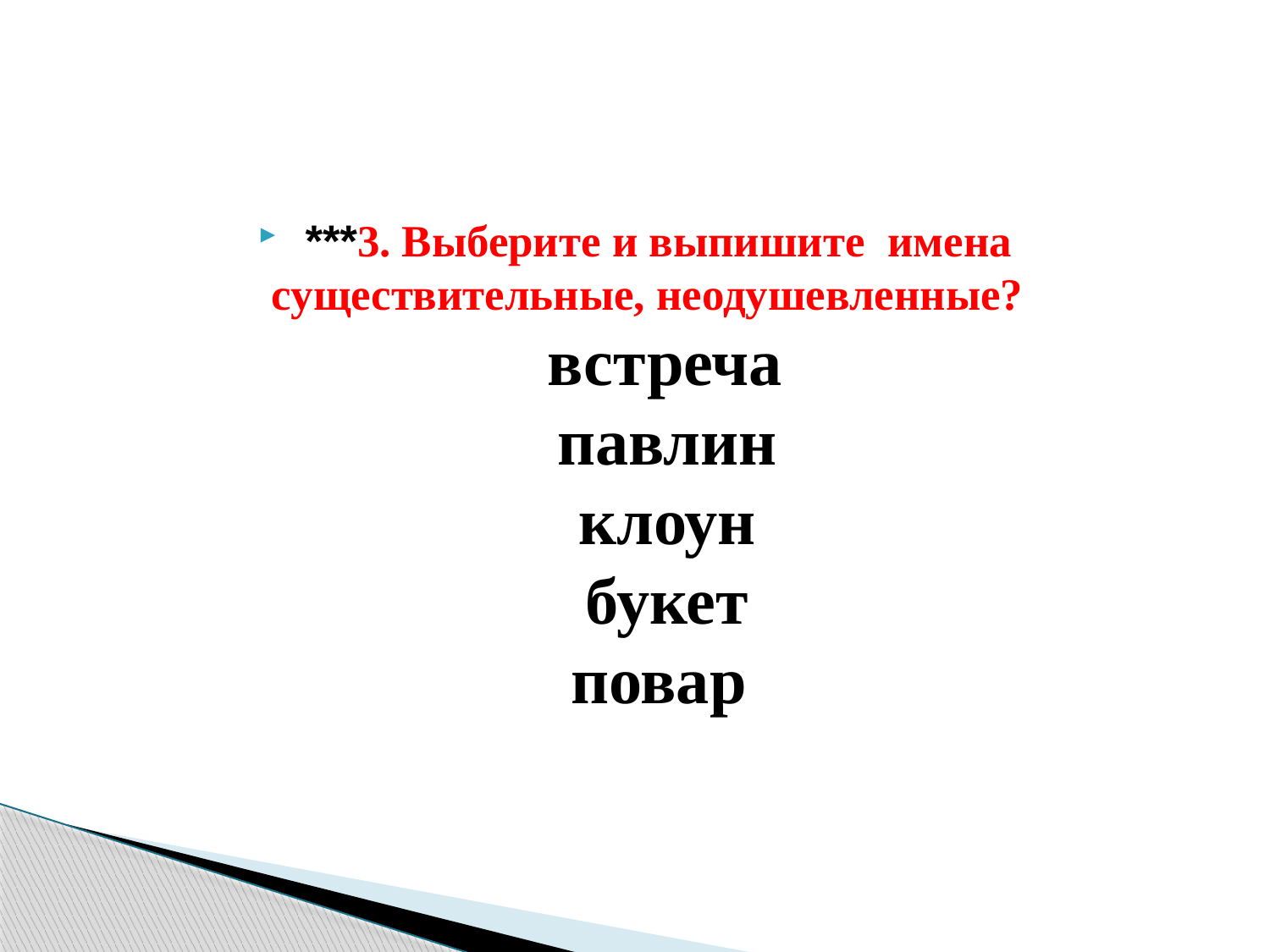

#
***3. Выберите и выпишите  имена существительные, неодушевленные?  
 встреча
 павлин
 клоун
 букет
 повар